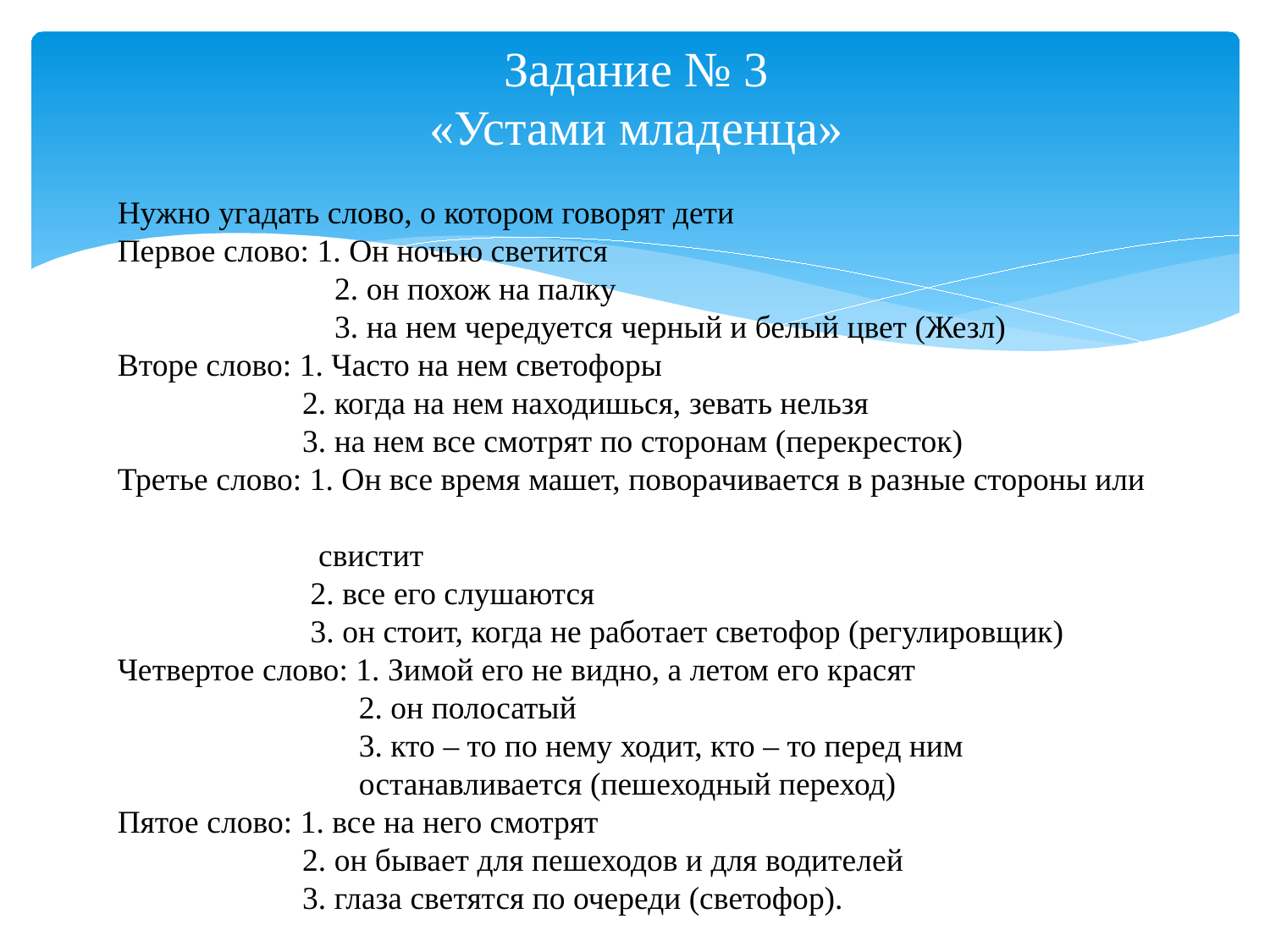

# Задание № 3 «Устами младенца»
Нужно угадать слово, о котором говорят дети
Первое слово: 1. Он ночью светится
                           2. он похож на палку
                           3. на нем чередуется черный и белый цвет (Жезл)
Вторе слово: 1. Часто на нем светофоры
                       2. когда на нем находишься, зевать нельзя
                       3. на нем все смотрят по сторонам (перекресток)
Третье слово: 1. Он все время машет, поворачивается в разные стороны или
                         свистит
                        2. все его слушаются
                        3. он стоит, когда не работает светофор (регулировщик)
Четвертое слово: 1. Зимой его не видно, а летом его красят
                              2. он полосатый
                              3. кто – то по нему ходит, кто – то перед ним
                              останавливается (пешеходный переход)
Пятое слово: 1. все на него смотрят
                       2. он бывает для пешеходов и для водителей
                       3. глаза светятся по очереди (светофор).